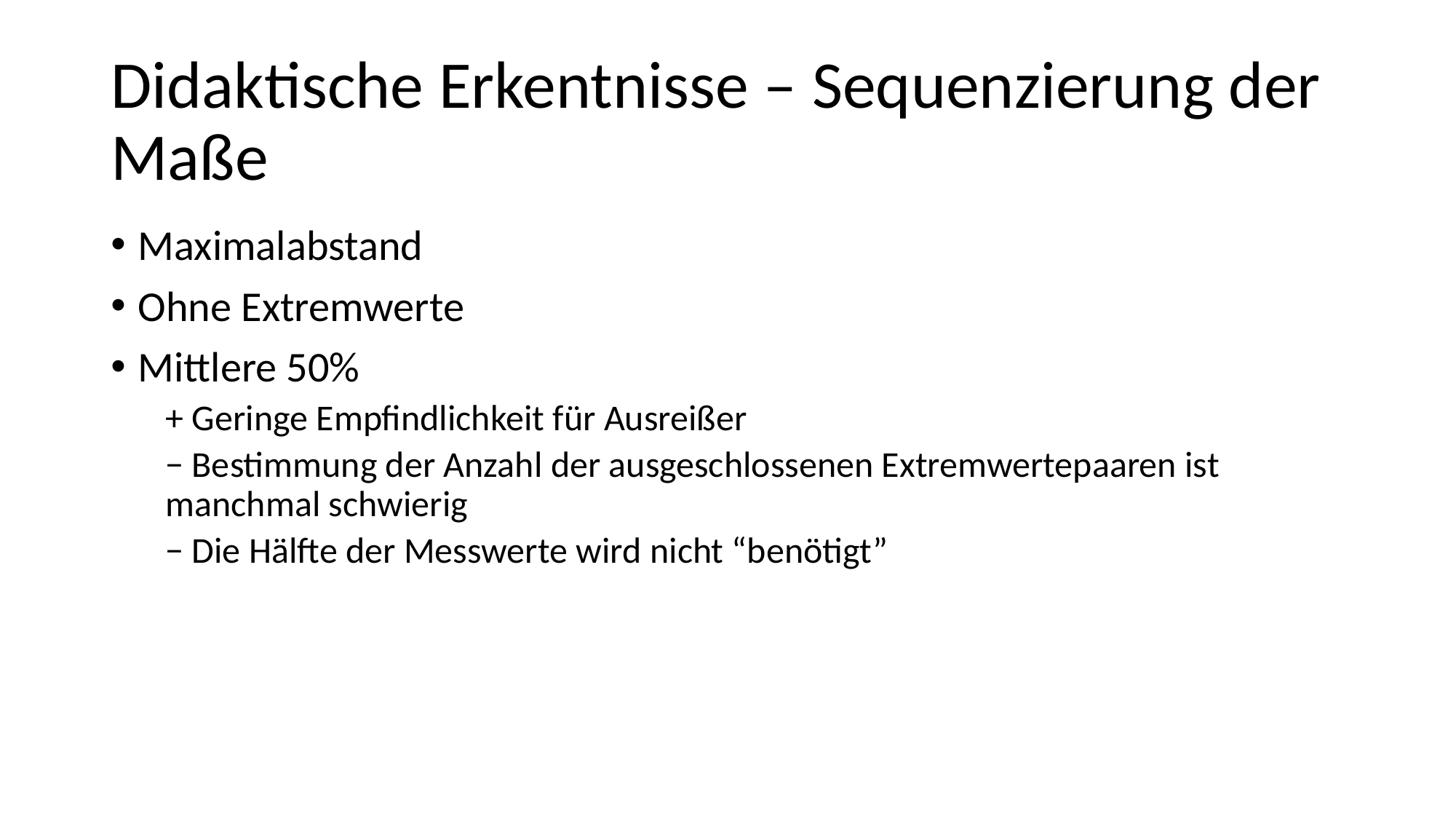

# Didaktische Erkentnisse – Sequenzierung der Maße
Maximalabstand
Ohne Extremwerte
Mittlere 50%
+ Geringe Empfindlichkeit für Ausreißer
− Bestimmung der Anzahl der ausgeschlossenen Extremwertepaaren ist manchmal schwierig
− Die Hälfte der Messwerte wird nicht “benötigt”